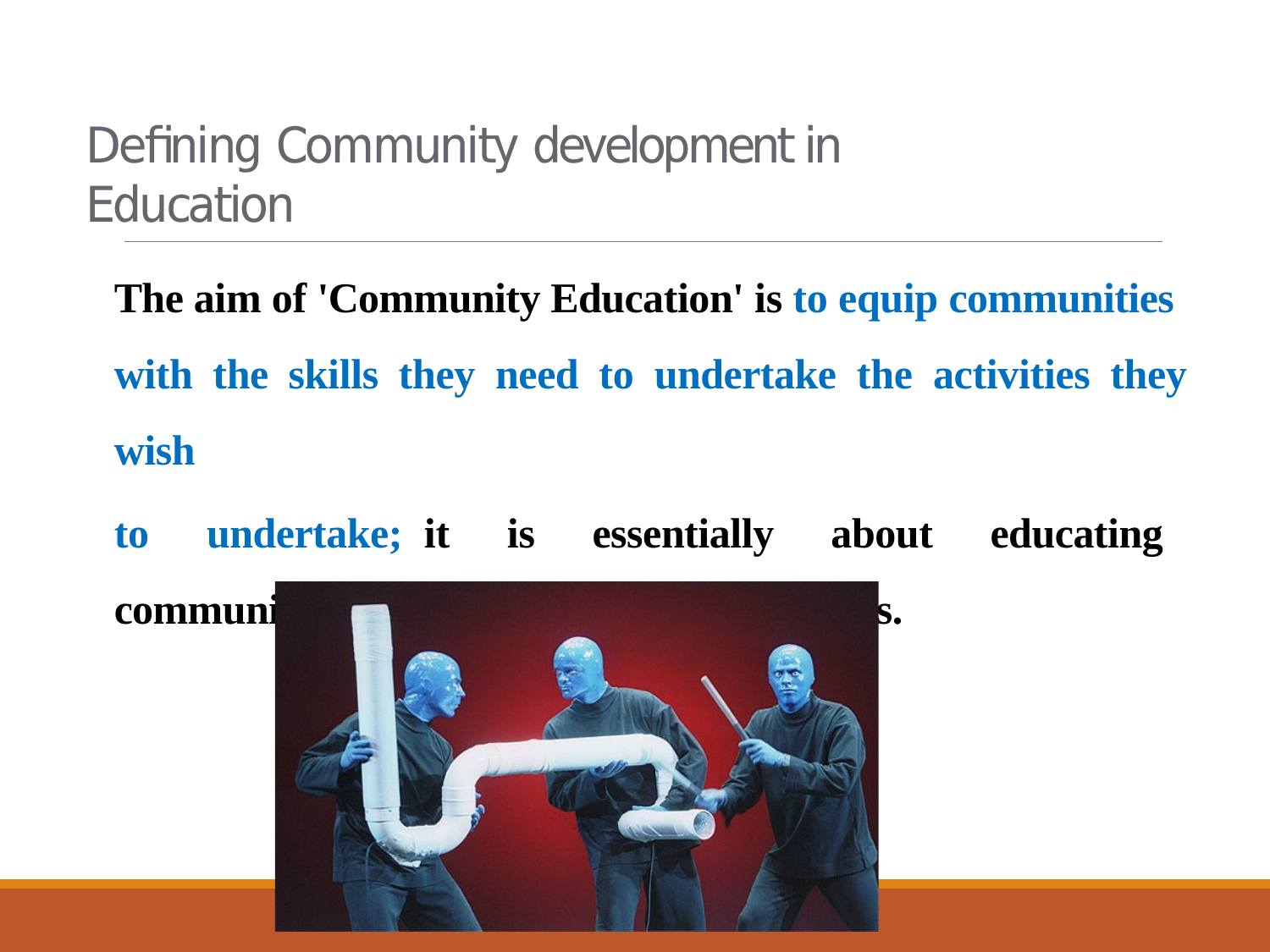

# Defining Community development in Education
The aim of 'Community Education' is to equip communities
with the skills they need to undertake the activities they wish
to undertake;	it is essentially about educating communities  or groups, not just individuals.